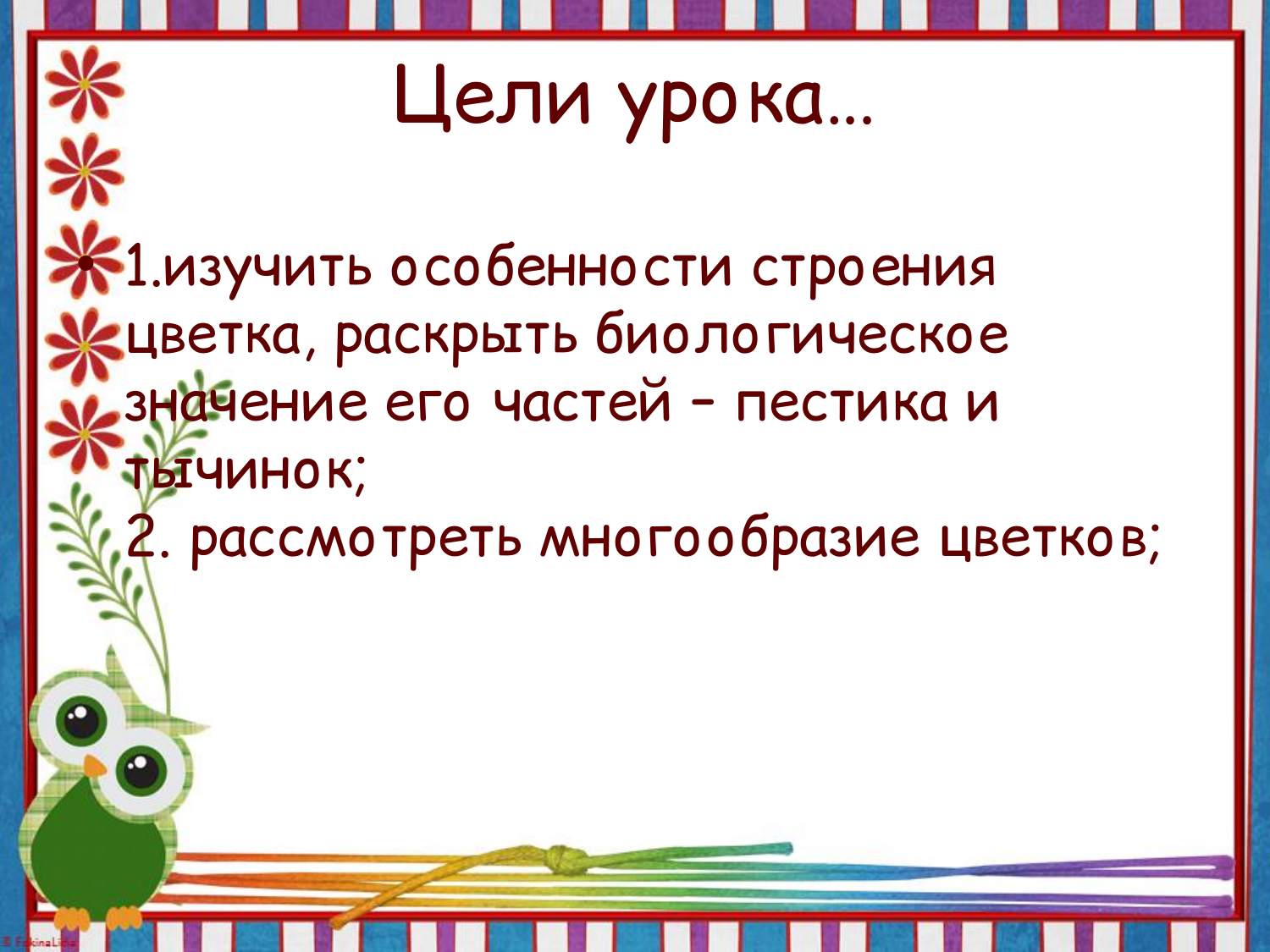

# Цели урока…
1.изучить особенности строения цветка, раскрыть биологическое значение его частей – пестика и тычинок;
2. рассмотреть многообразие цветков;